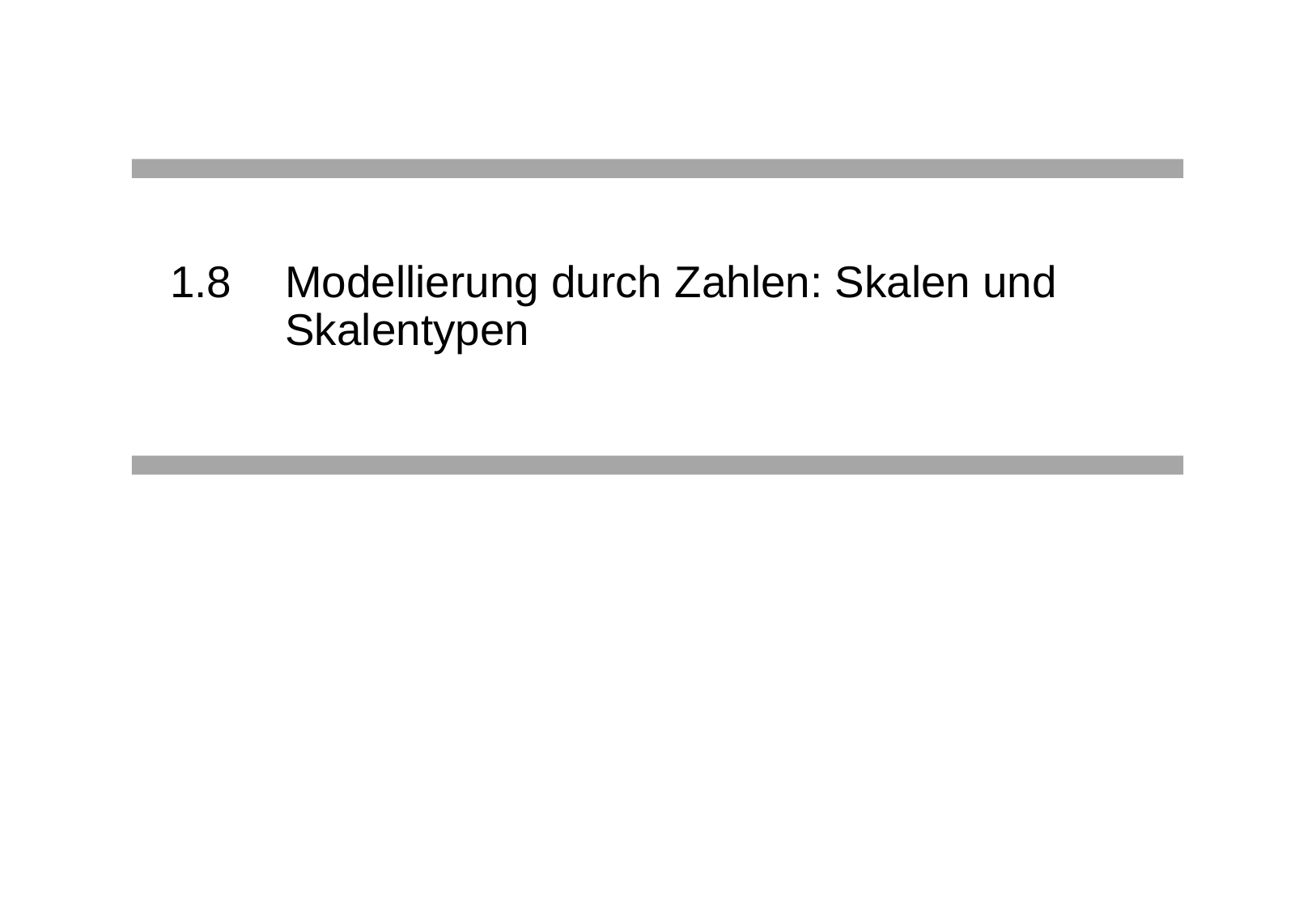

# 1.8	Modellierung durch Zahlen: Skalen und Skalentypen